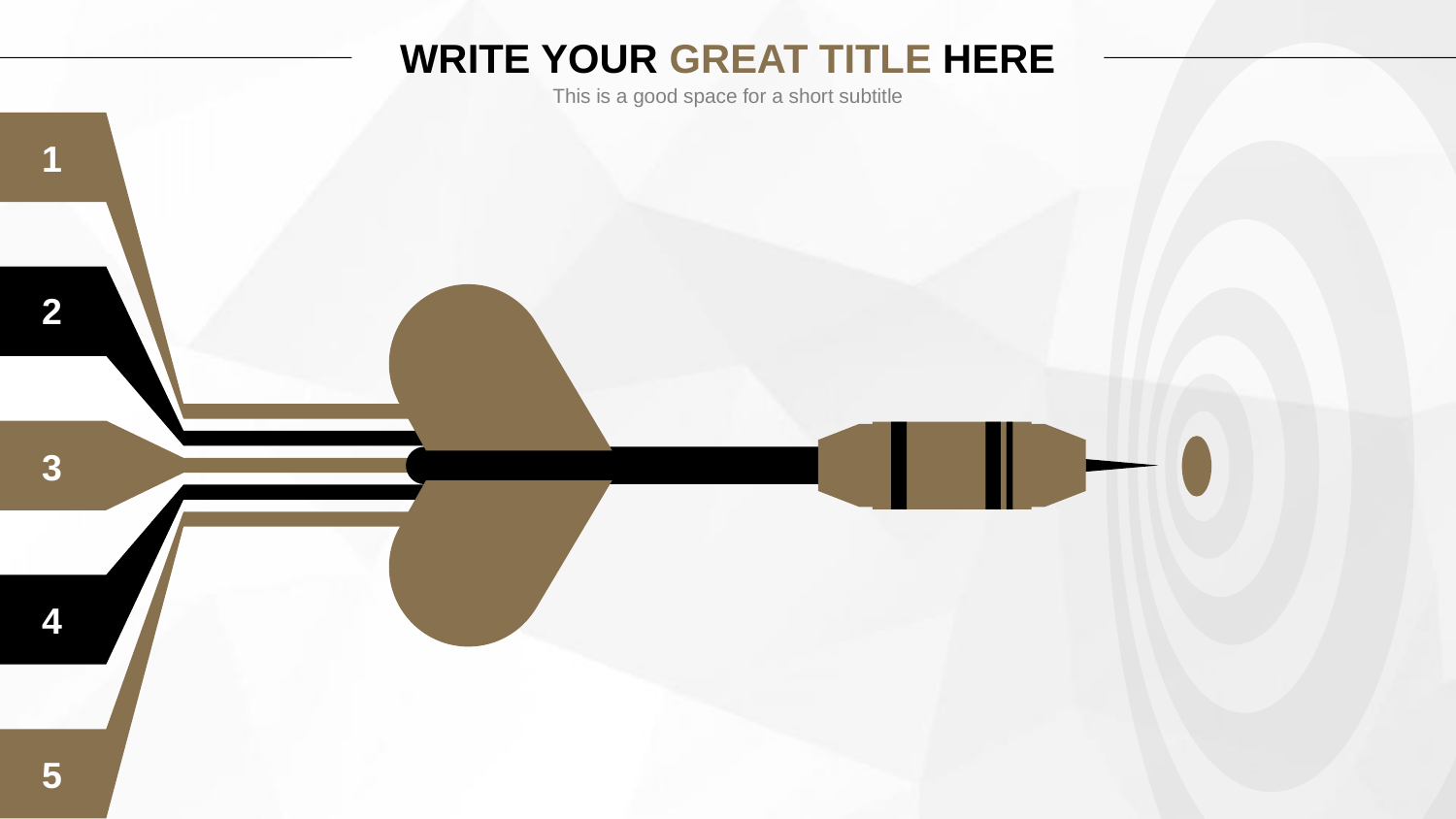

WRITE YOUR GREAT TITLE HERE

This is a good space for a short subtitle

1

2

3

4
5